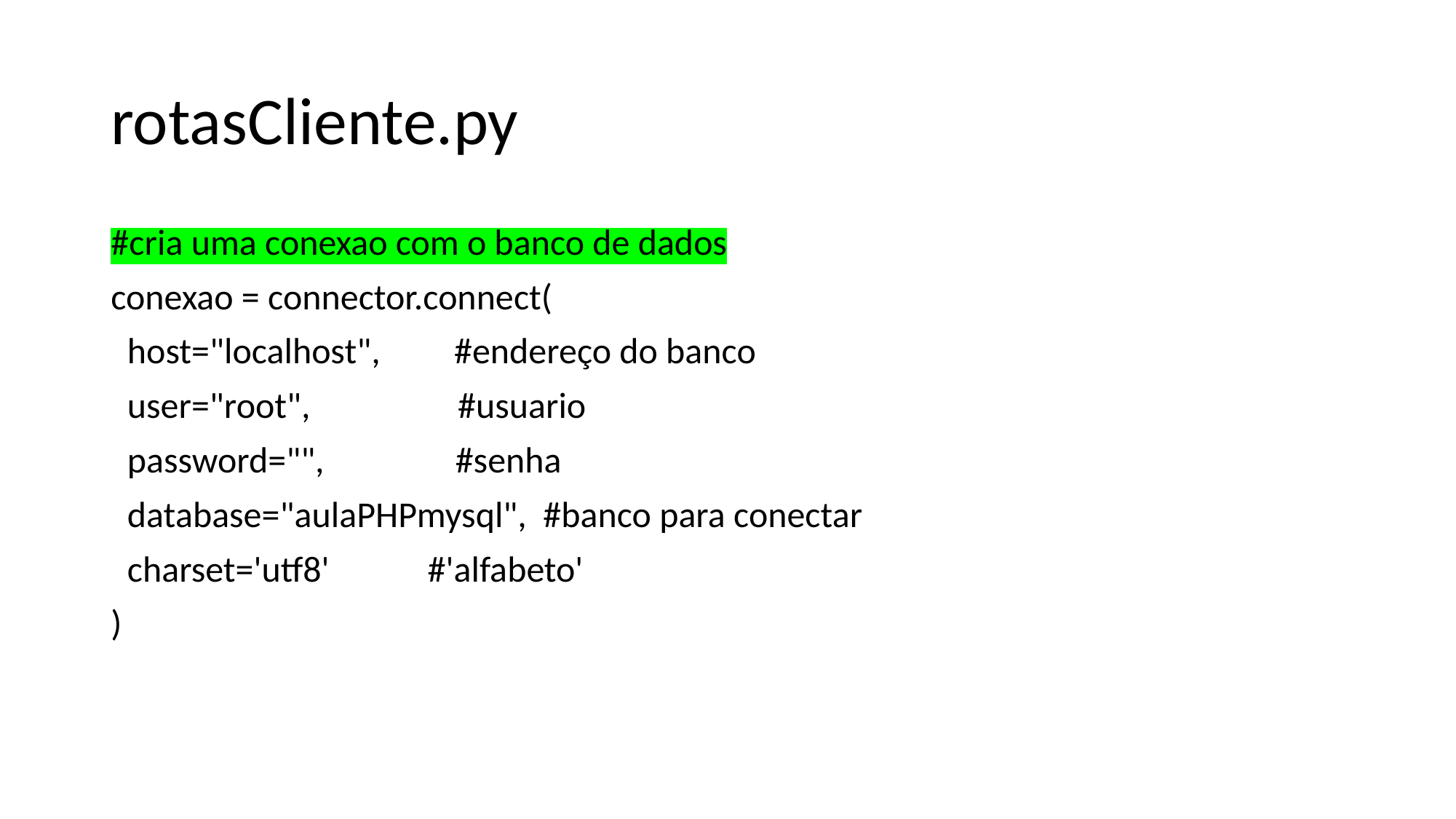

# rotasCliente.py
#cria uma conexao com o banco de dados
conexao = connector.connect(
  host="localhost",         #endereço do banco
  user="root",                  #usuario
  password="",                #senha
  database="aulaPHPmysql",  #banco para conectar
  charset='utf8'            #'alfabeto'
)